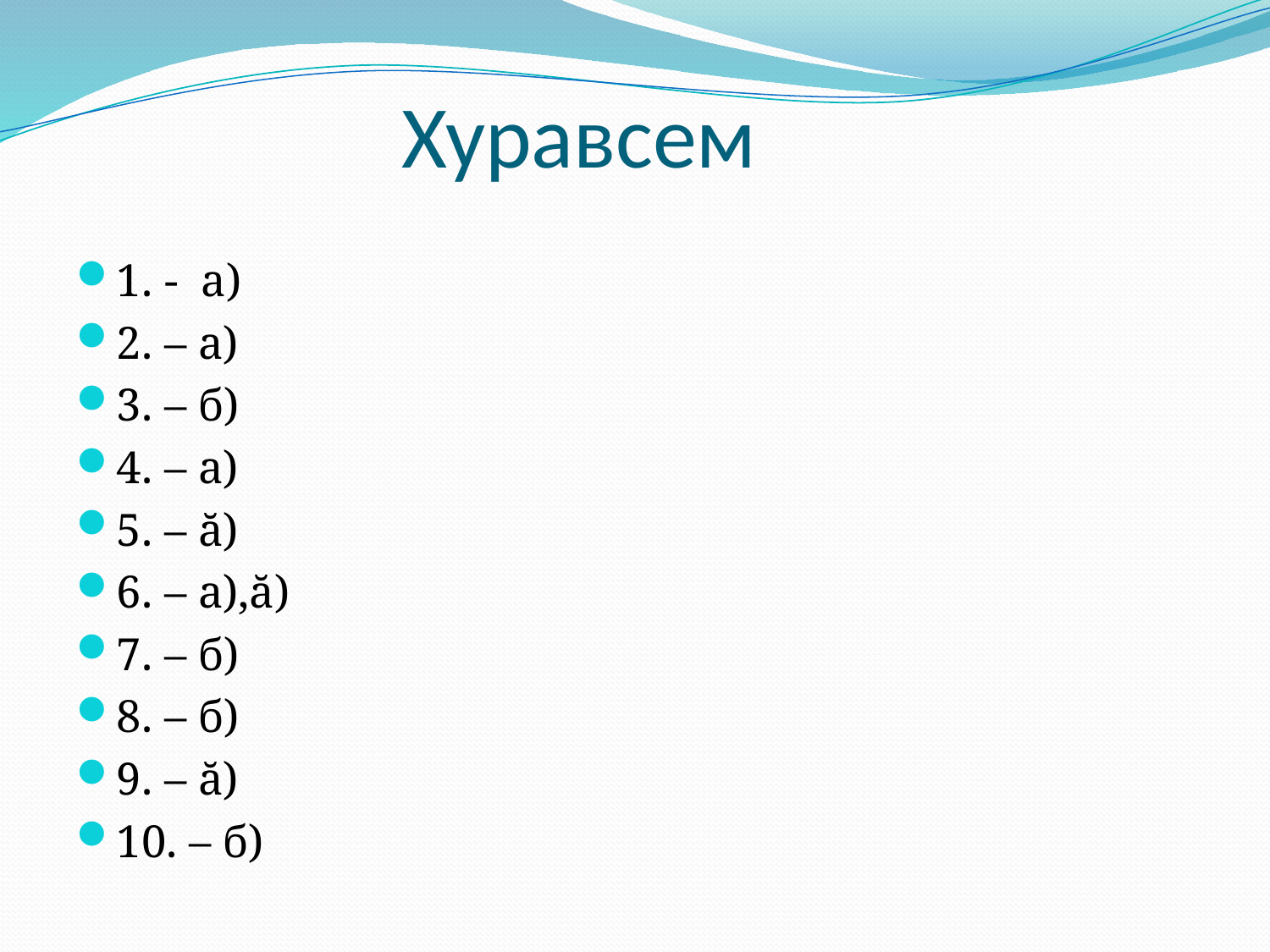

# Хуравсем
1. -  а)
2. – а)
3. – б)
4. – а)
5. – ă)
6. – а),ă)
7. – б)
8. – б)
9. – ă)
10. – б)